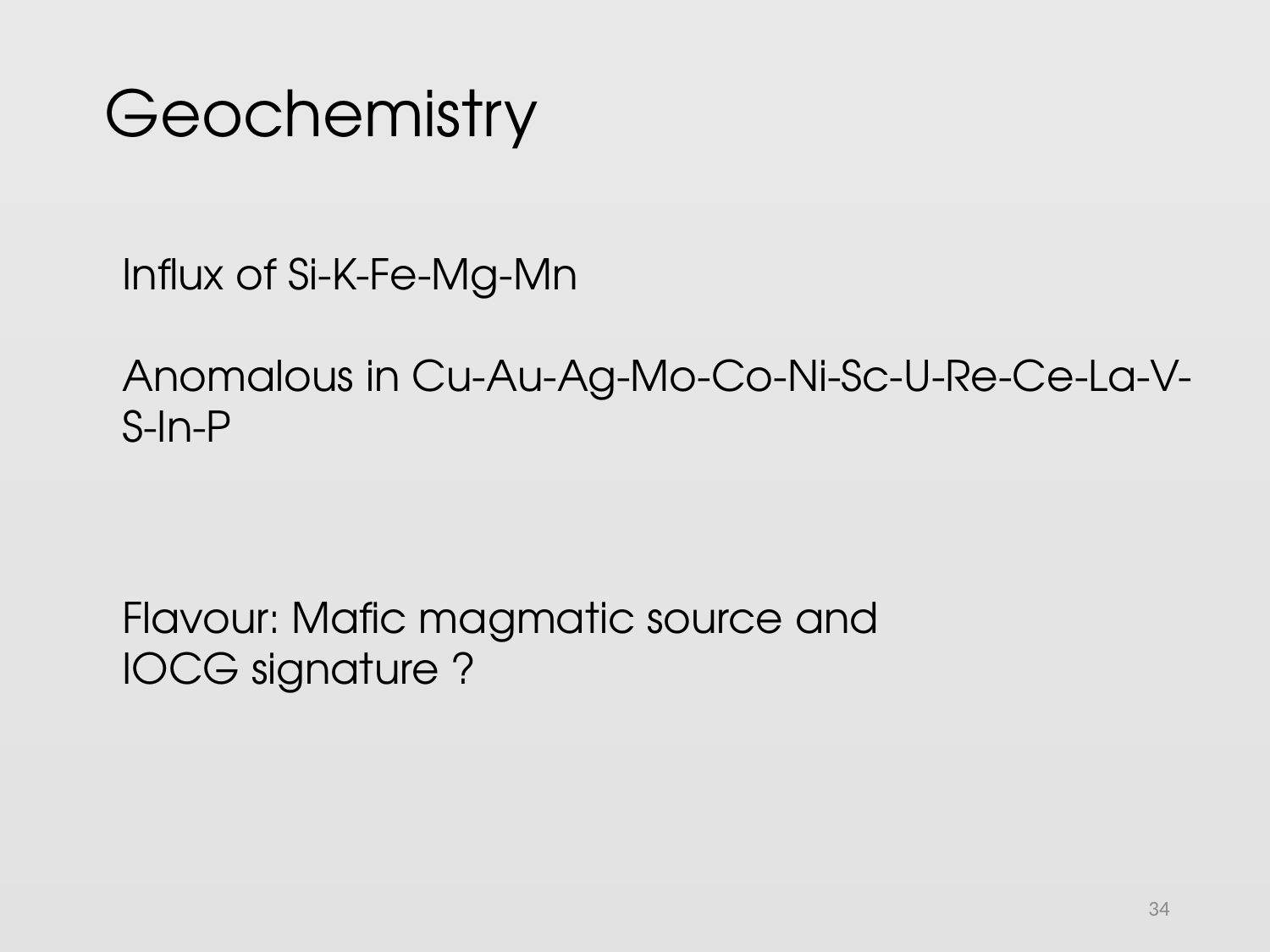

Geochemistry
Influx of Si-K-Fe-Mg-Mn

Anomalous in Cu-Au-Ag-Mo-Co-Ni-Sc-U-Re-Ce-La-V-S-In-P

Flavour: Mafic magmatic source and IOCG signature ?
34